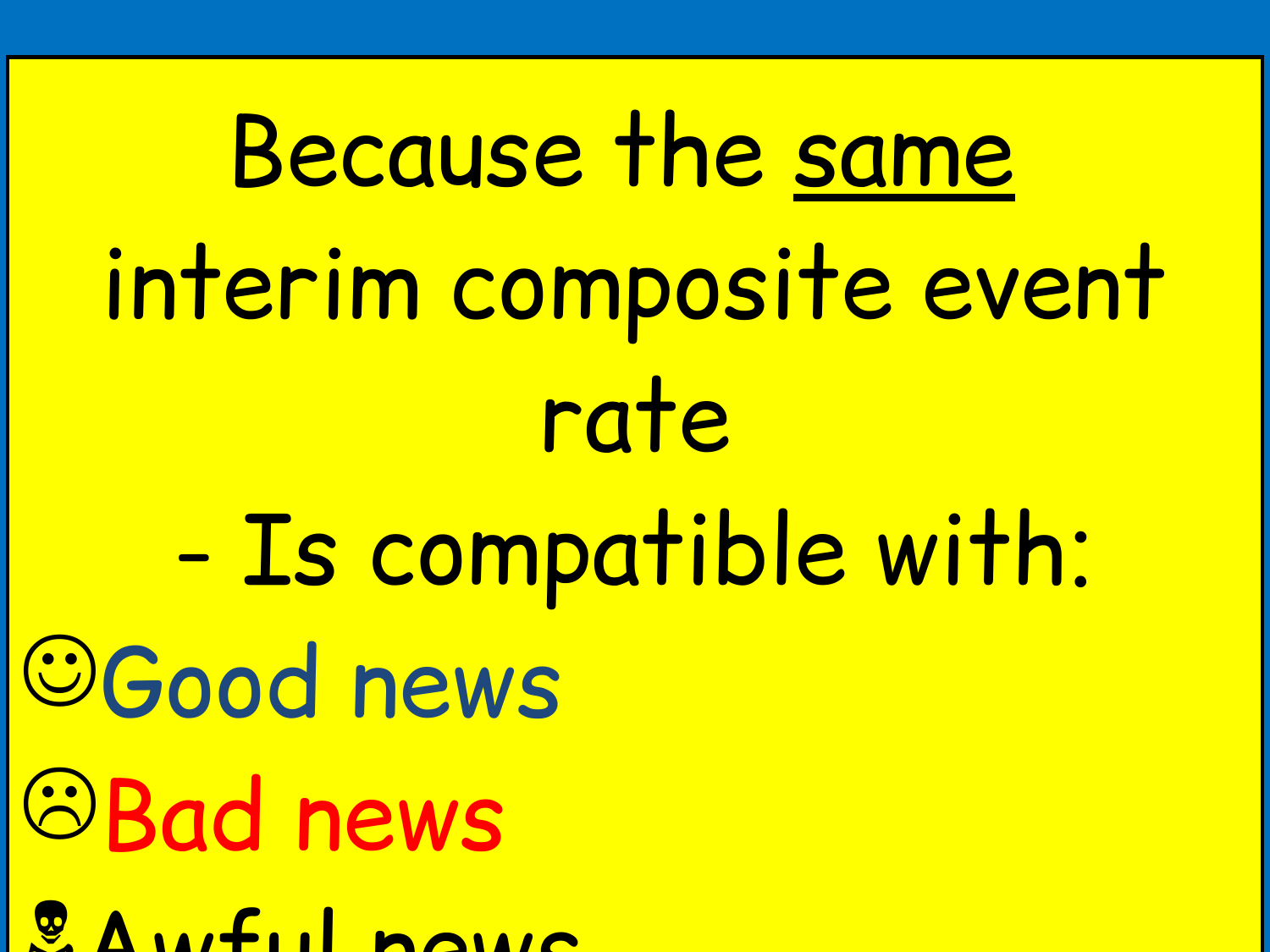

| Because the same interim composite event rate - Is compatible with: Good news Bad news Awful news |
| --- |